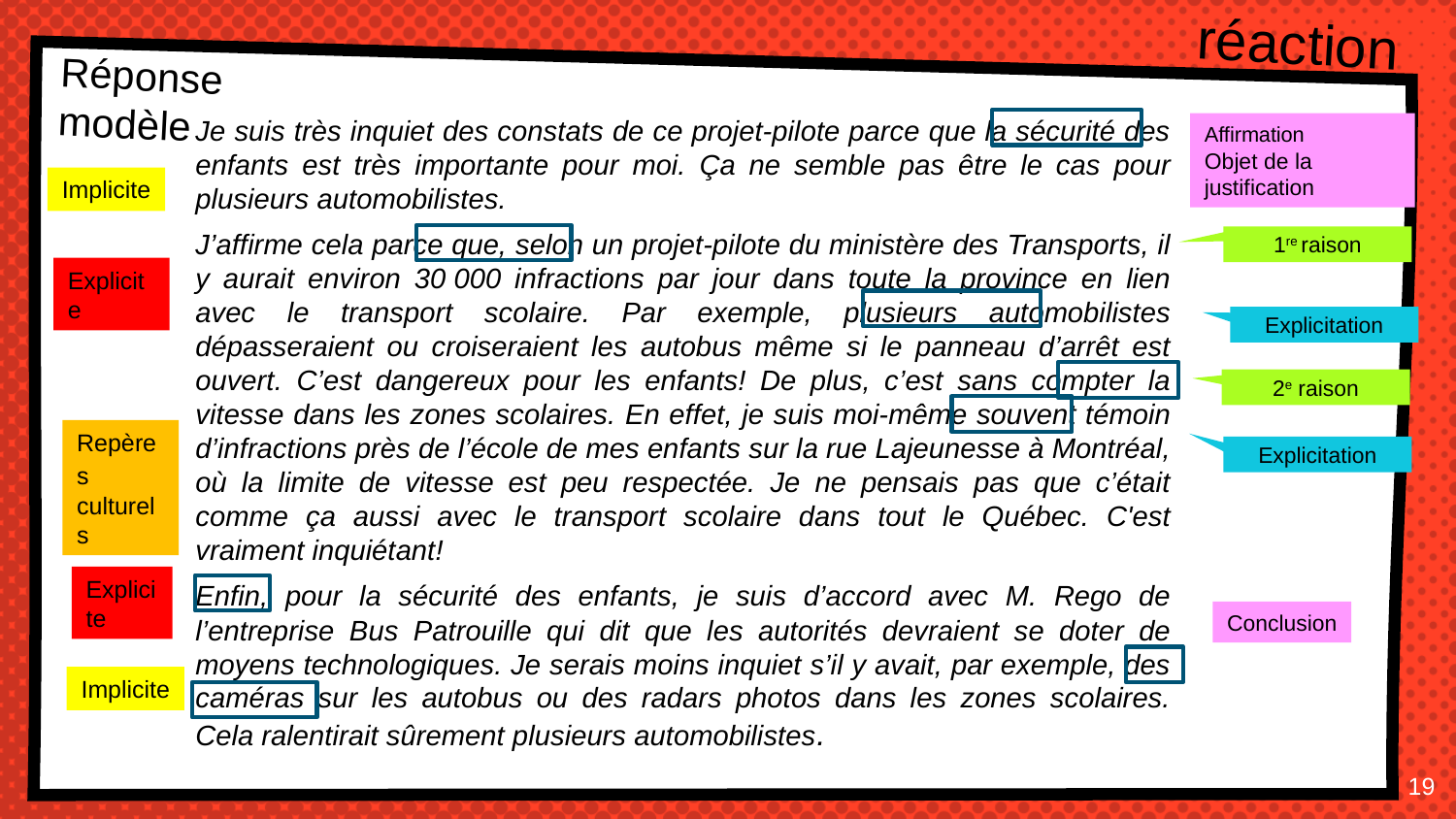

La réaction
Réponse modèle
Je suis très inquiet des constats de ce projet-pilote parce que la sécurité des enfants est très importante pour moi. Ça ne semble pas être le cas pour plusieurs automobilistes.
J’affirme cela parce que, selon un projet-pilote du ministère des Transports, il y aurait environ 30 000 infractions par jour dans toute la province en lien avec le transport scolaire. Par exemple, plusieurs automobilistes dépasseraient ou croiseraient les autobus même si le panneau d’arrêt est ouvert. C’est dangereux pour les enfants! De plus, c’est sans compter la vitesse dans les zones scolaires. En effet, je suis moi-même souvent témoin d’infractions près de l’école de mes enfants sur la rue Lajeunesse à Montréal, où la limite de vitesse est peu respectée. Je ne pensais pas que c’était comme ça aussi avec le transport scolaire dans tout le Québec. C'est vraiment inquiétant!
Enfin, pour la sécurité des enfants, je suis d’accord avec M. Rego de l’entreprise Bus Patrouille qui dit que les autorités devraient se doter de moyens technologiques. Je serais moins inquiet s’il y avait, par exemple, des caméras sur les autobus ou des radars photos dans les zones scolaires. Cela ralentirait sûrement plusieurs automobilistes.

Affirmation
Objet de la justification
Implicite
1re raison
Explicite
Explicitation
2e raison
Repères culturels
Explicitation
Explicite
Conclusion
Implicite
19